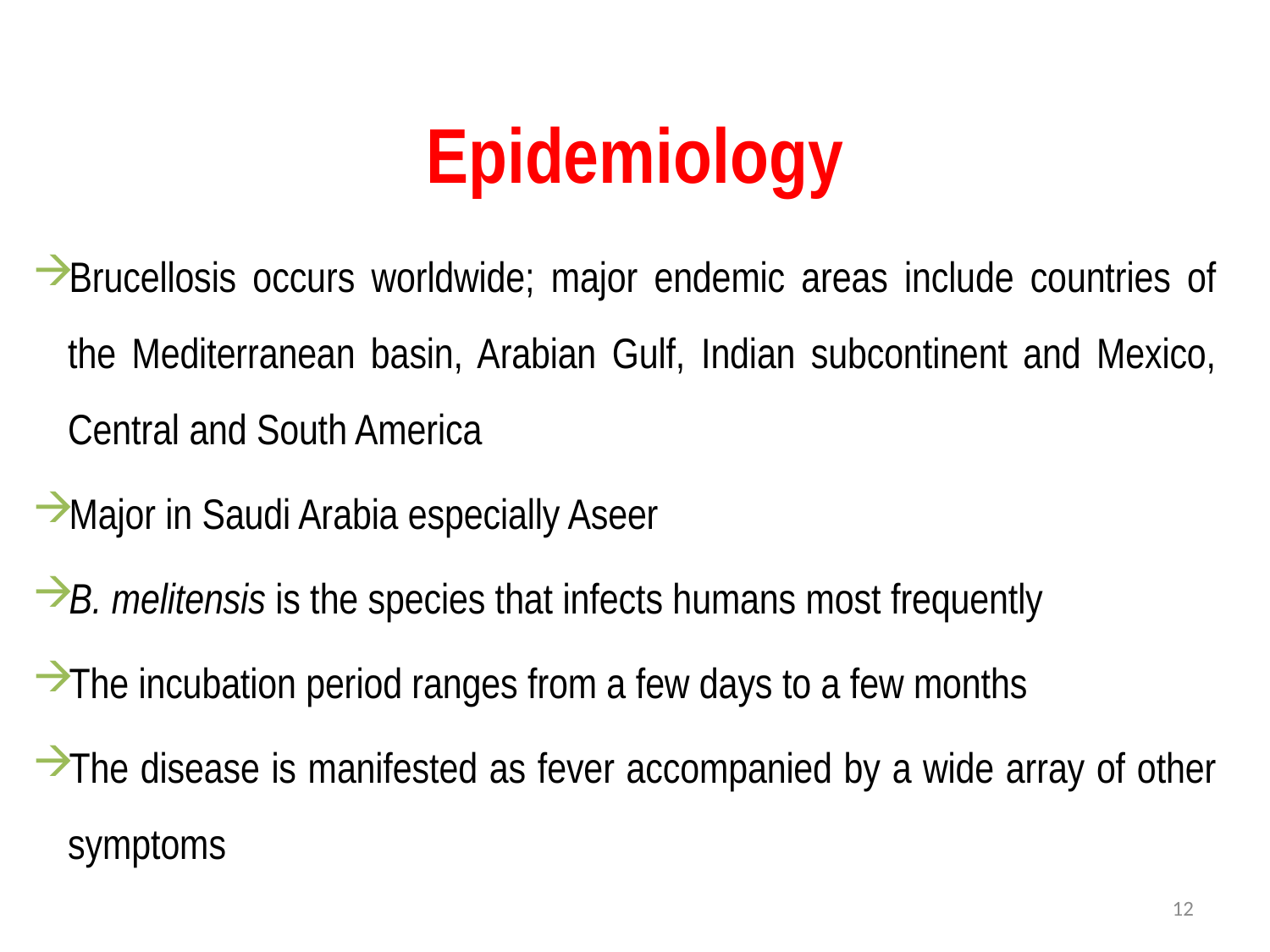

# Epidemiology
Brucellosis occurs worldwide; major endemic areas include countries of the Mediterranean basin, Arabian Gulf, Indian subcontinent and Mexico, Central and South America
Major in Saudi Arabia especially Aseer
B. melitensis is the species that infects humans most frequently
The incubation period ranges from a few days to a few months
The disease is manifested as fever accompanied by a wide array of other symptoms

12